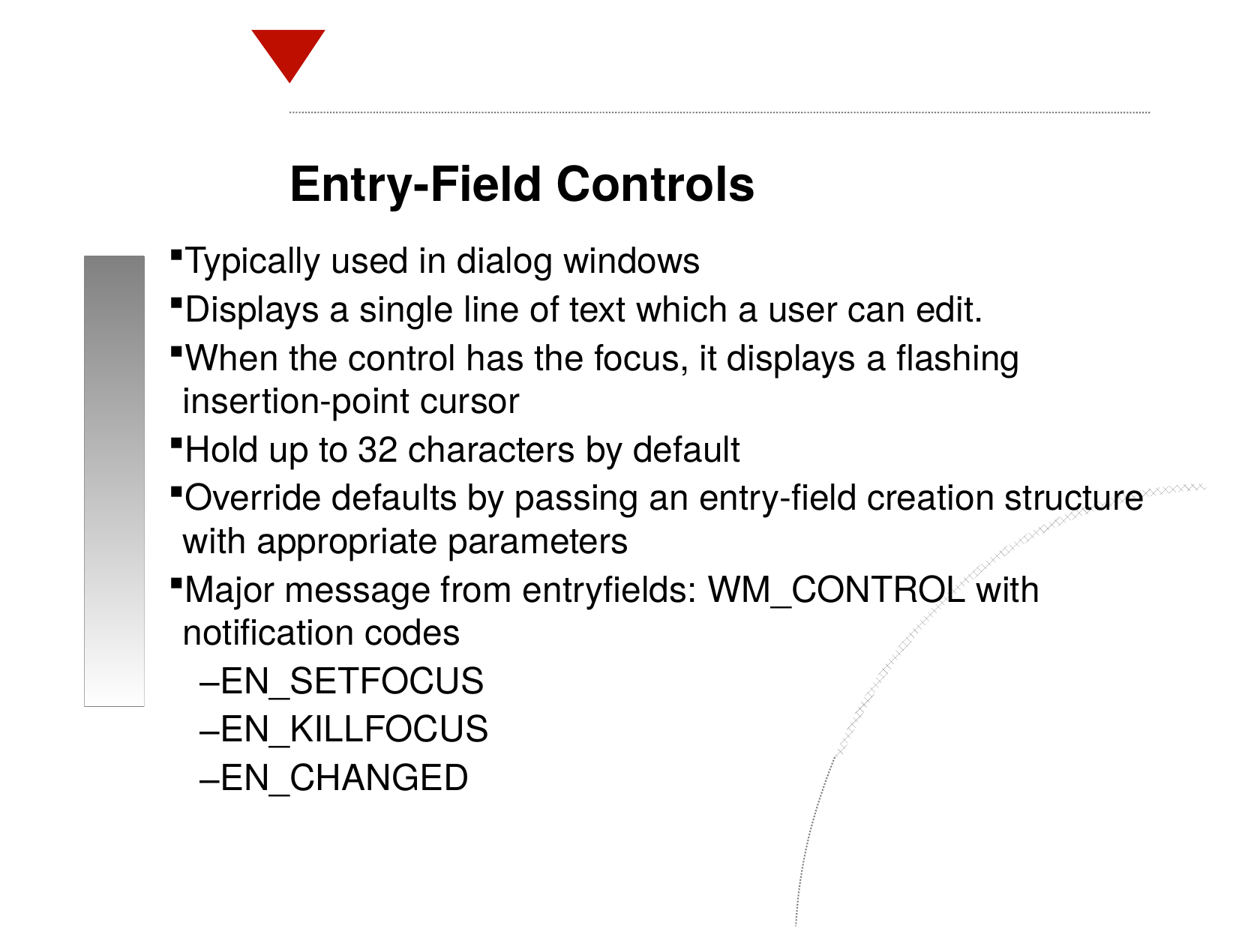

Entry-Field Controls
Typically used in dialog windows
Displays a single line of text which a user can edit.
When the control has the focus, it displays a flashing insertion-point cursor
Hold up to 32 characters by default
Override defaults by passing an entry-field creation structure with appropriate parameters
Major message from entryfields: WM_CONTROL with notification codes
EN_SETFOCUS
EN_KILLFOCUS
EN_CHANGED